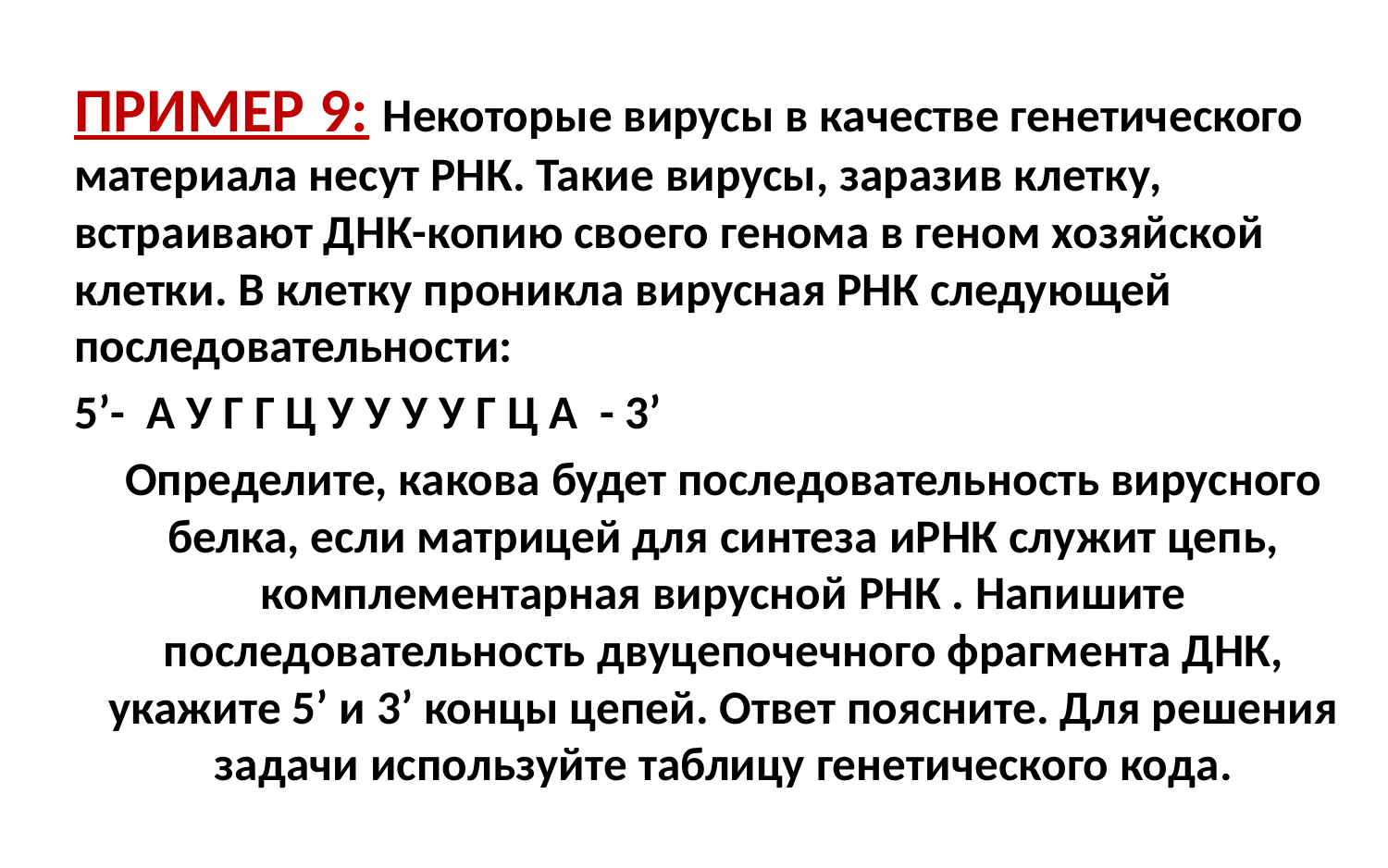

ПРИМЕР 9: Некоторые вирусы в качестве генетического материала несут РНК. Такие вирусы, заразив клетку, встраивают ДНК-копию своего генома в геном хозяйской клетки. В клетку проникла вирусная РНК следующей последовательности:
5’-  А У Г Г Ц У У У У Г Ц А  - 3’
Определите, какова будет последовательность вирусного белка, если матрицей для синтеза иРНК служит цепь, комплементарная вирусной РНК . Напишите последовательность двуцепочечного фрагмента ДНК, укажите 5’ и 3’ концы цепей. Ответ поясните. Для решения задачи используйте таблицу генетического кода.